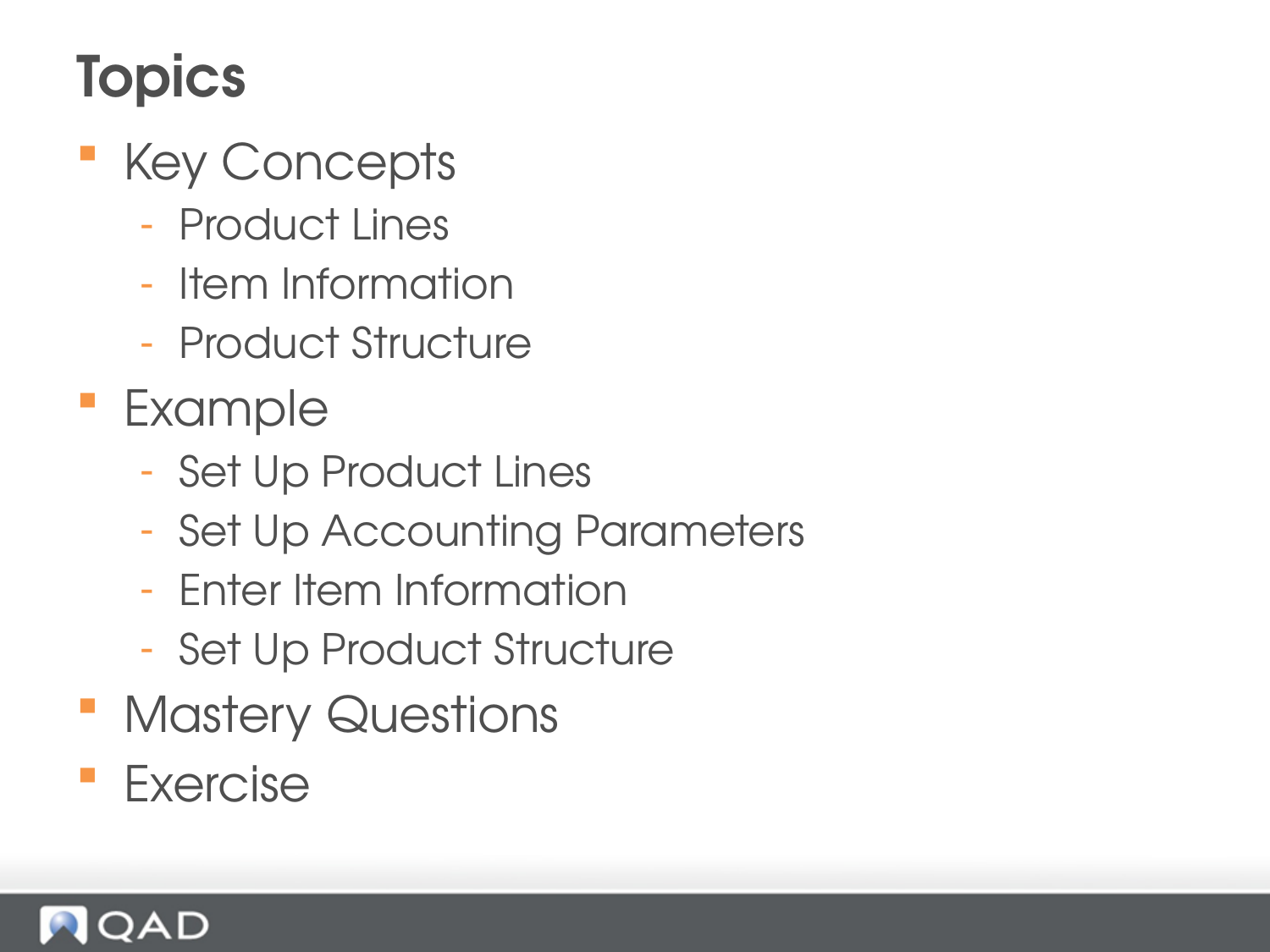

# Topics
Key Concepts
Product Lines
Item Information
Product Structure
Example
Set Up Product Lines
Set Up Accounting Parameters
Enter Item Information
Set Up Product Structure
Mastery Questions
Exercise